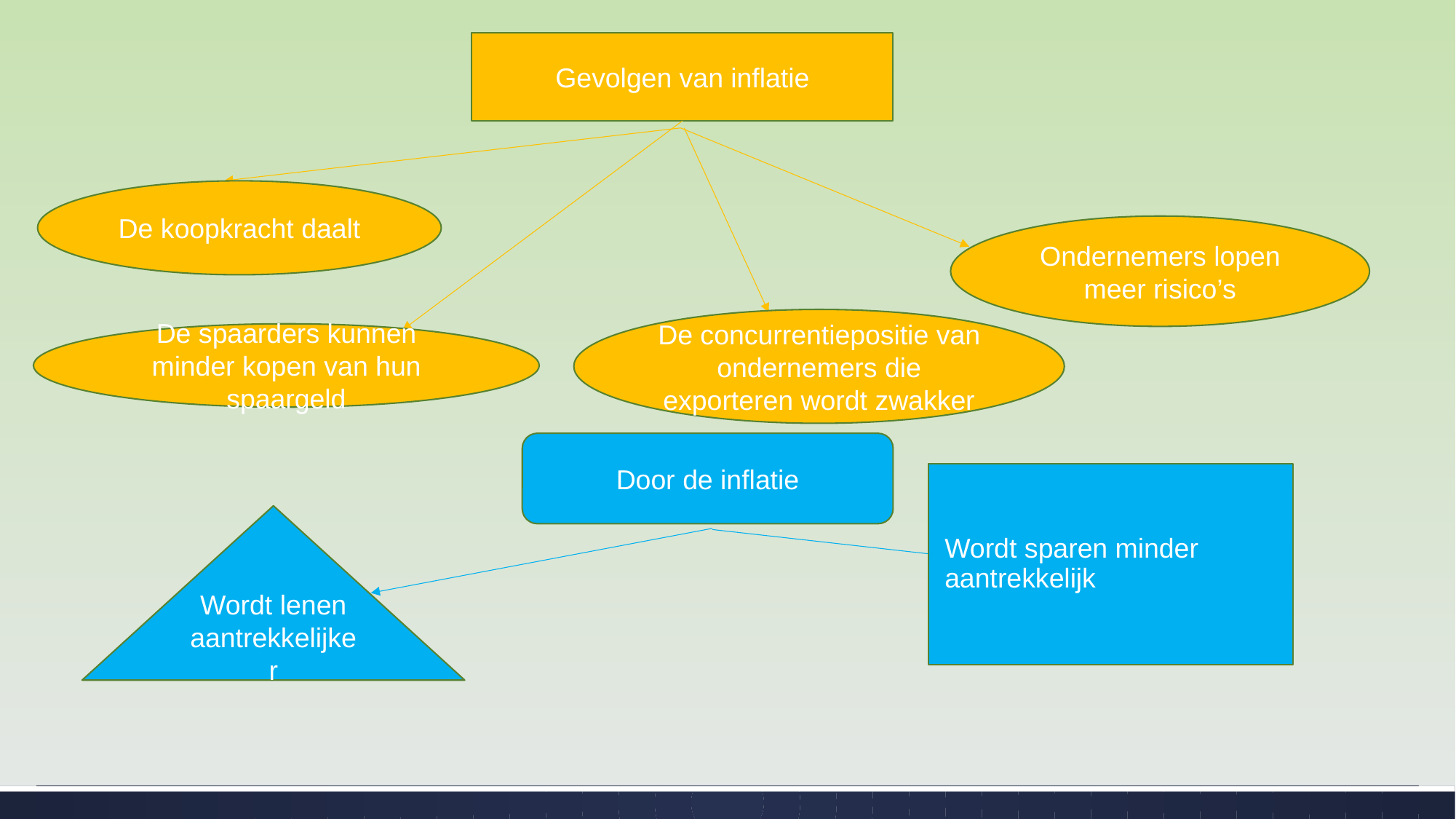

Gevolgen van inflatie
De koopkracht daalt
Ondernemers lopen meer risico’s
De concurrentiepositie van ondernemers die exporteren wordt zwakker
De spaarders kunnen minder kopen van hun spaargeld
Door de inflatie
Wordt sparen minder aantrekkelijk
Wordt lenen aantrekkelijker